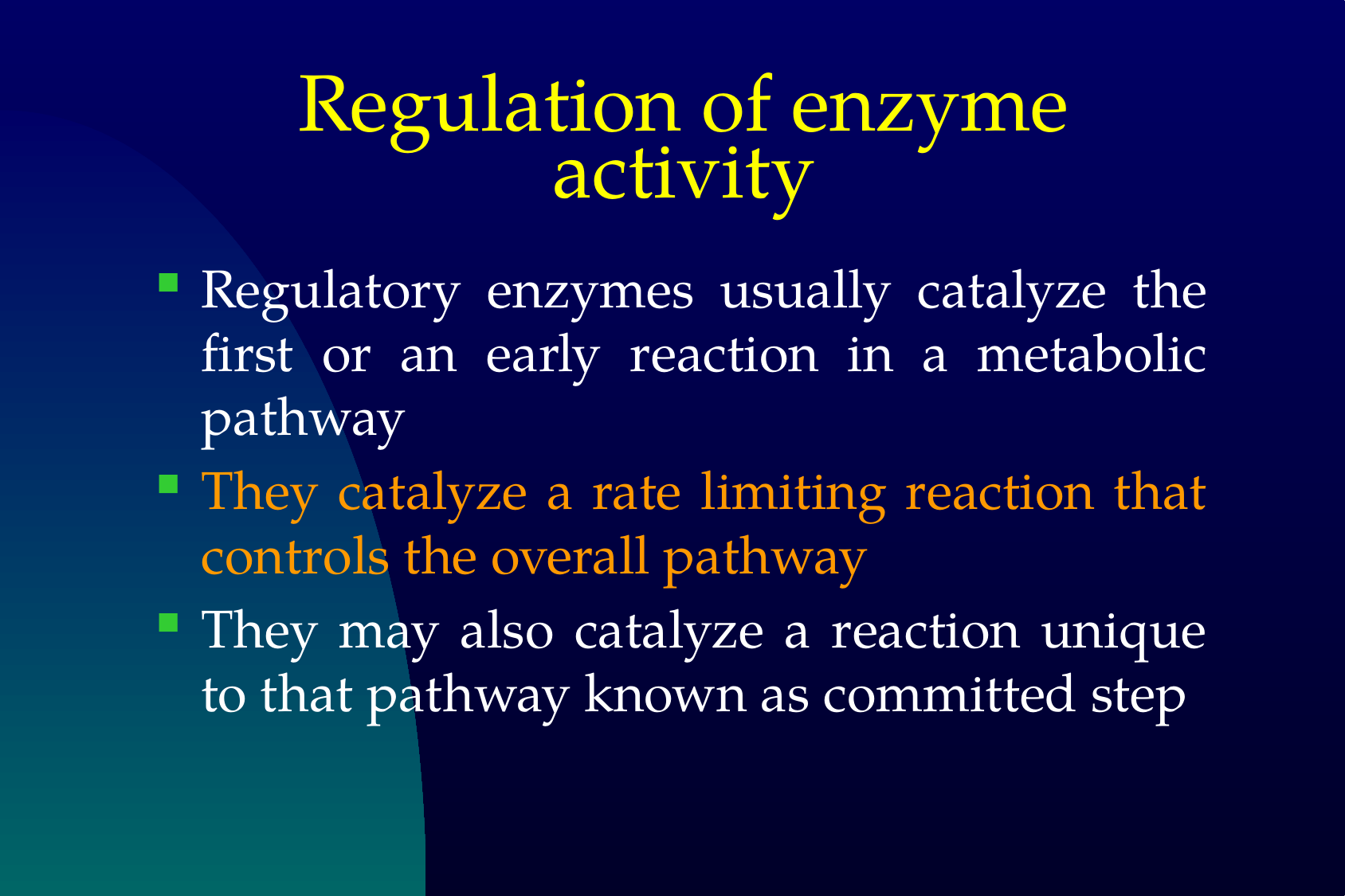

# Regulation of enzyme activity
Regulatory enzymes usually catalyze the first or an early reaction in a metabolic pathway
They catalyze a rate limiting reaction that controls the overall pathway
They may also catalyze a reaction unique to that pathway known as committed step